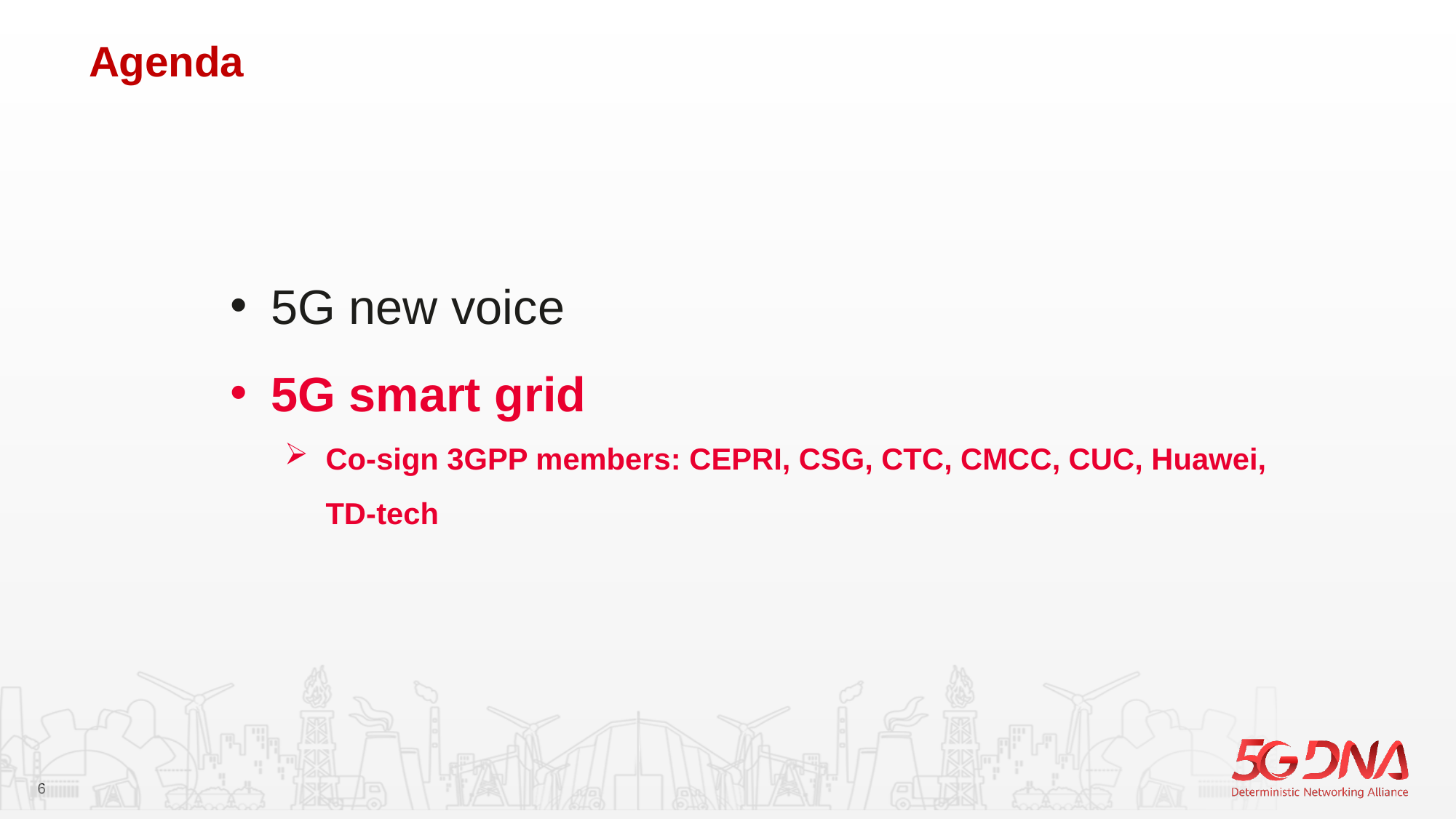

Agenda

5G new voice
5G smart grid
Co-sign 3GPP members: CEPRI, CSG, CTC, CMCC, CUC, Huawei, TD-tech